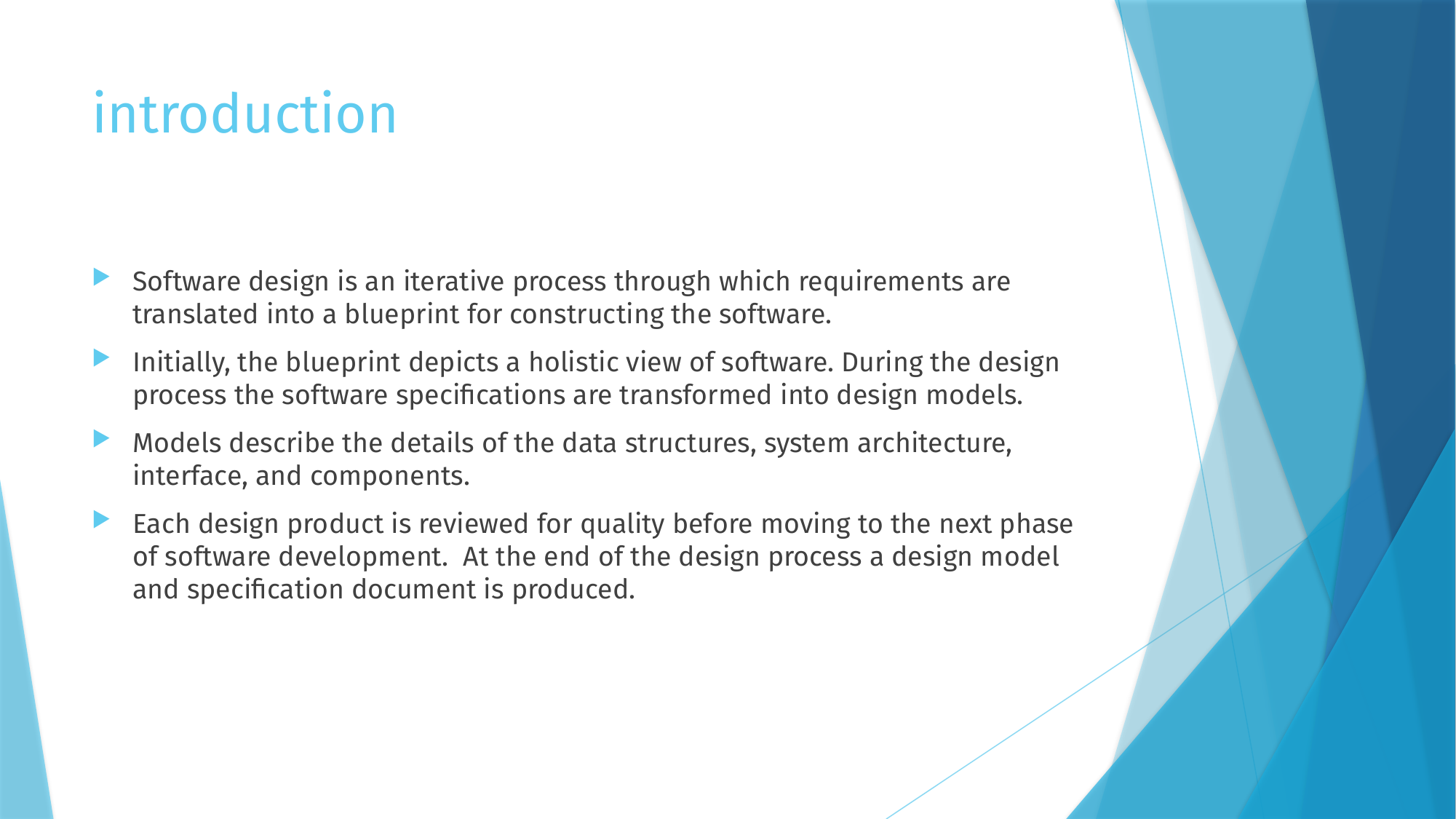

# introduction
Software design is an iterative process through which requirements are translated into a blueprint for constructing the software.
Initially, the blueprint depicts a holistic view of software. During the design process the software specifications are transformed into design models.
Models describe the details of the data structures, system architecture, interface, and components.
Each design product is reviewed for quality before moving to the next phase of software development.  At the end of the design process a design model and specification document is produced.